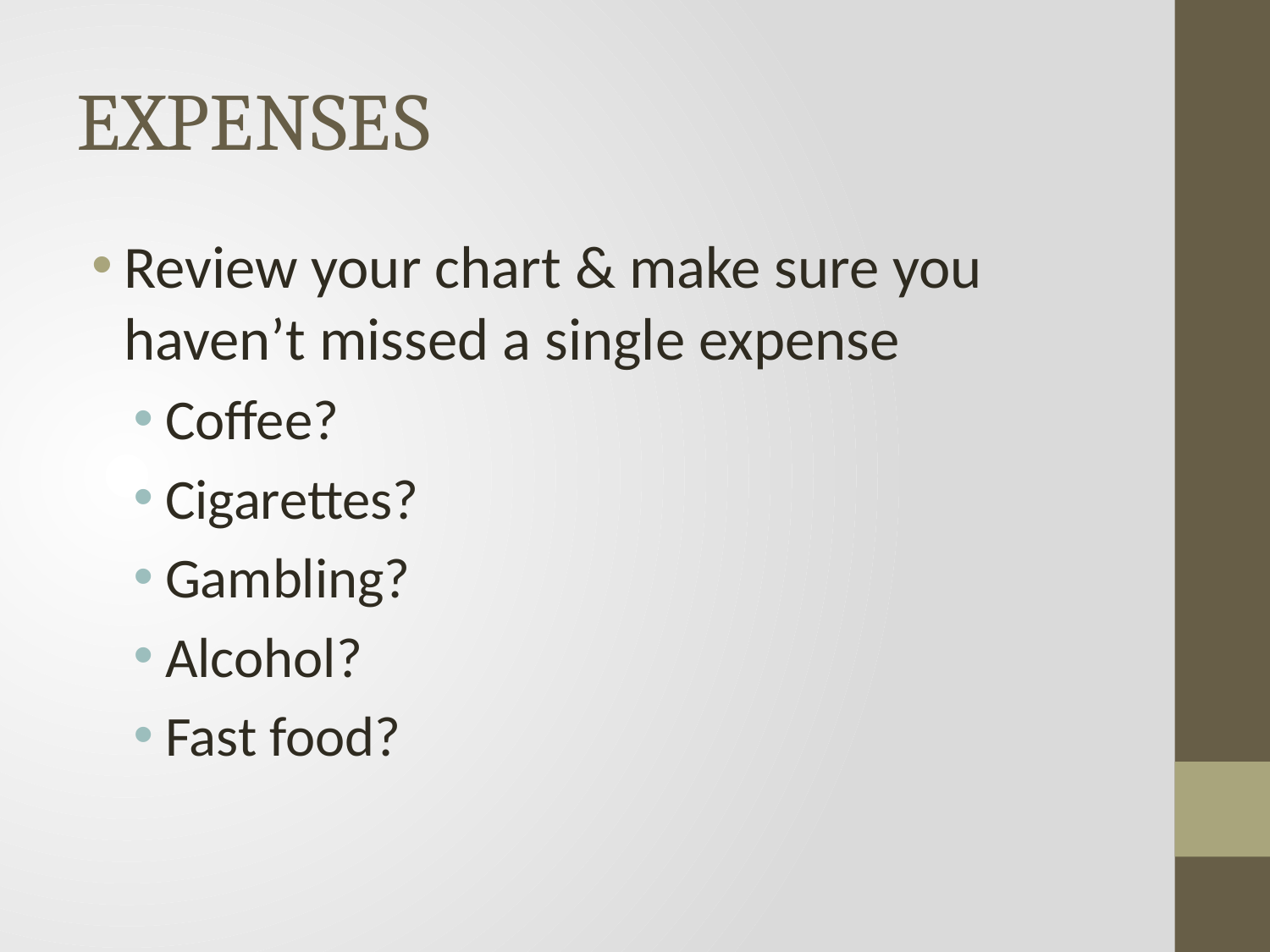

# EXPENSES
Review your chart & make sure you haven’t missed a single expense
Coffee?
Cigarettes?
Gambling?
Alcohol?
Fast food?